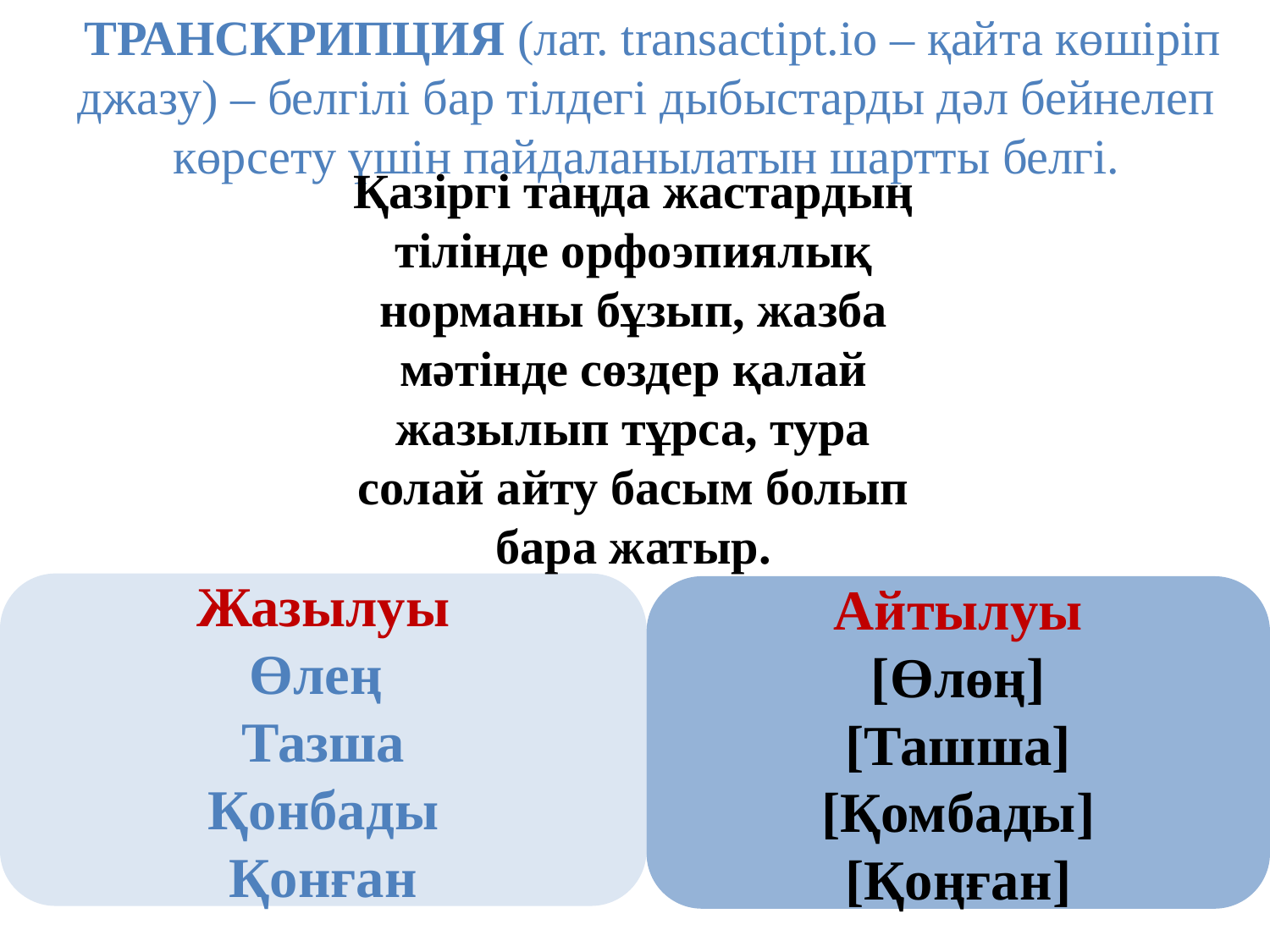

ТРАНСКРИПЦИЯ (лат. transactіpt.іo – қайта көшіріп джазу) – белгілі бар тілдегі дыбыстарды дәл бейнелеп көрсету үшін пайдаланылатын шартты белгі.
Қазіргі таңда жастардың тілінде орфоэпиялық норманы бұзып, жазба мәтінде сөздер қалай жазылып тұрса, тура солай айту басым болып бара жатыр.

Жазылуы
Өлең
Тазша
Қонбады
Қонған
Айтылуы
[Өлөң]
[Ташша]
[Қомбады]
[Қоңған]